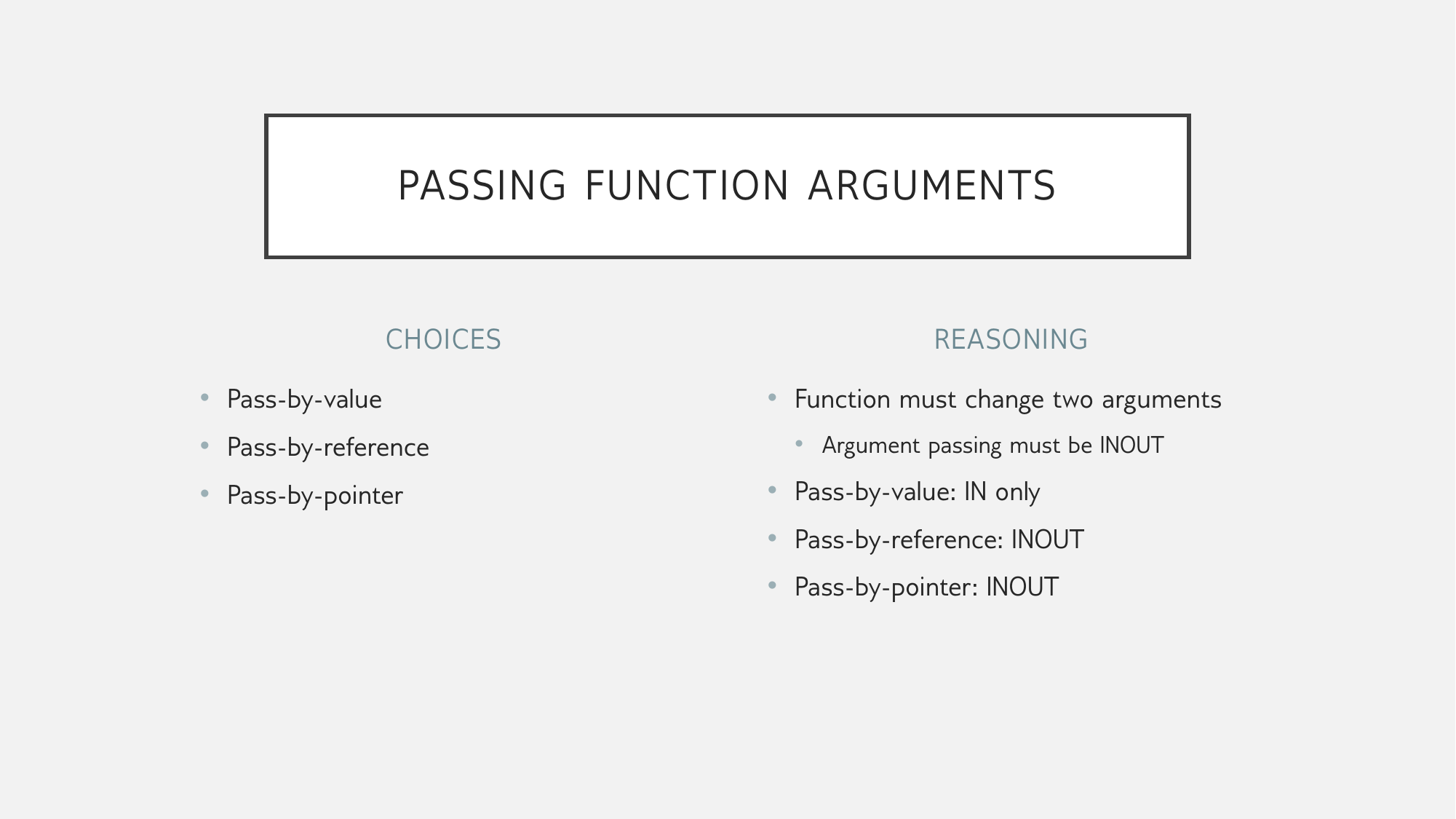

# Passing Function arguments
Choices
Reasoning
Pass-by-value
Pass-by-reference
Pass-by-pointer
Function must change two arguments
Argument passing must be INOUT
Pass-by-value: IN only
Pass-by-reference: INOUT
Pass-by-pointer: INOUT